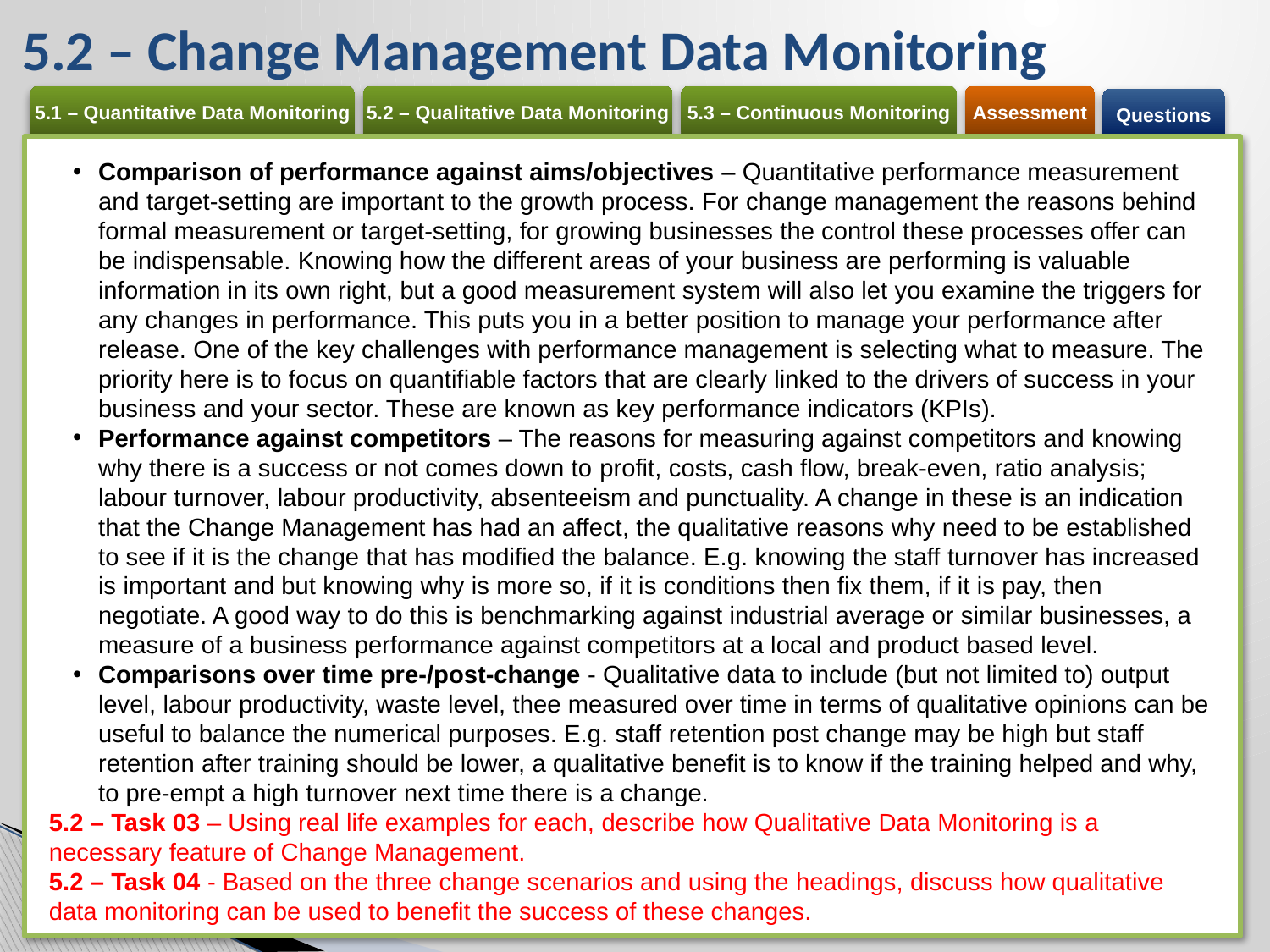

# 5.2 – Change Management Data Monitoring
Comparison of performance against aims/objectives – Quantitative performance measurement and target-setting are important to the growth process. For change management the reasons behind formal measurement or target-setting, for growing businesses the control these processes offer can be indispensable. Knowing how the different areas of your business are performing is valuable information in its own right, but a good measurement system will also let you examine the triggers for any changes in performance. This puts you in a better position to manage your performance after release. One of the key challenges with performance management is selecting what to measure. The priority here is to focus on quantifiable factors that are clearly linked to the drivers of success in your business and your sector. These are known as key performance indicators (KPIs).
Performance against competitors – The reasons for measuring against competitors and knowing why there is a success or not comes down to profit, costs, cash flow, break-even, ratio analysis; labour turnover, labour productivity, absenteeism and punctuality. A change in these is an indication that the Change Management has had an affect, the qualitative reasons why need to be established to see if it is the change that has modified the balance. E.g. knowing the staff turnover has increased is important and but knowing why is more so, if it is conditions then fix them, if it is pay, then negotiate. A good way to do this is benchmarking against industrial average or similar businesses, a measure of a business performance against competitors at a local and product based level.
Comparisons over time pre-/post-change - Qualitative data to include (but not limited to) output level, labour productivity, waste level, thee measured over time in terms of qualitative opinions can be useful to balance the numerical purposes. E.g. staff retention post change may be high but staff retention after training should be lower, a qualitative benefit is to know if the training helped and why, to pre-empt a high turnover next time there is a change.
5.2 – Task 03 – Using real life examples for each, describe how Qualitative Data Monitoring is a necessary feature of Change Management.
5.2 – Task 04 - Based on the three change scenarios and using the headings, discuss how qualitative data monitoring can be used to benefit the success of these changes.